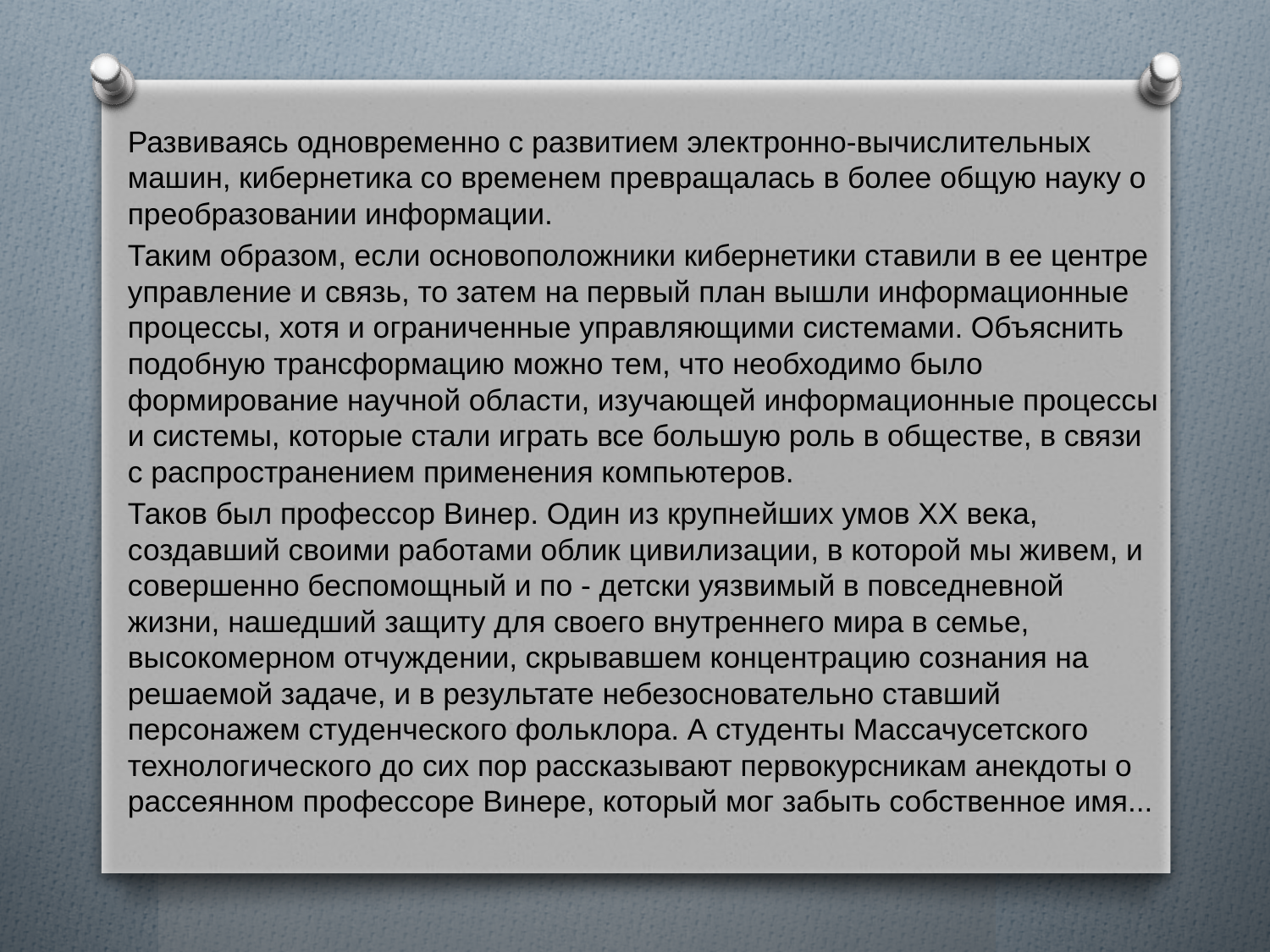

Развиваясь одновременно с развитием электронно-вычислительных машин, кибернетика со временем превращалась в более общую науку о преобразовании информации.
Таким образом, если основоположники кибернетики ставили в ее центре управление и связь, то затем на первый план вышли информационные процессы, хотя и ограниченные управляющими системами. Объяснить подобную трансформацию можно тем, что необходимо было формирование научной области, изучающей информационные процессы и системы, которые стали играть все большую роль в обществе, в связи с распространением применения компьютеров.
Таков был профессор Винер. Один из крупнейших умов XX века, создавший своими работами облик цивилизации, в которой мы живем, и совершенно беспомощный и по - детски уязвимый в повседневной жизни, нашедший защиту для своего внутреннего мира в семье, высокомерном отчуждении, скрывавшем концентрацию сознания на решаемой задаче, и в результате небезосновательно ставший персонажем студенческого фольклора. А студенты Массачусетского технологического до сих пор рассказывают первокурсникам анекдоты о рассеянном профессоре Винере, который мог забыть собственное имя...